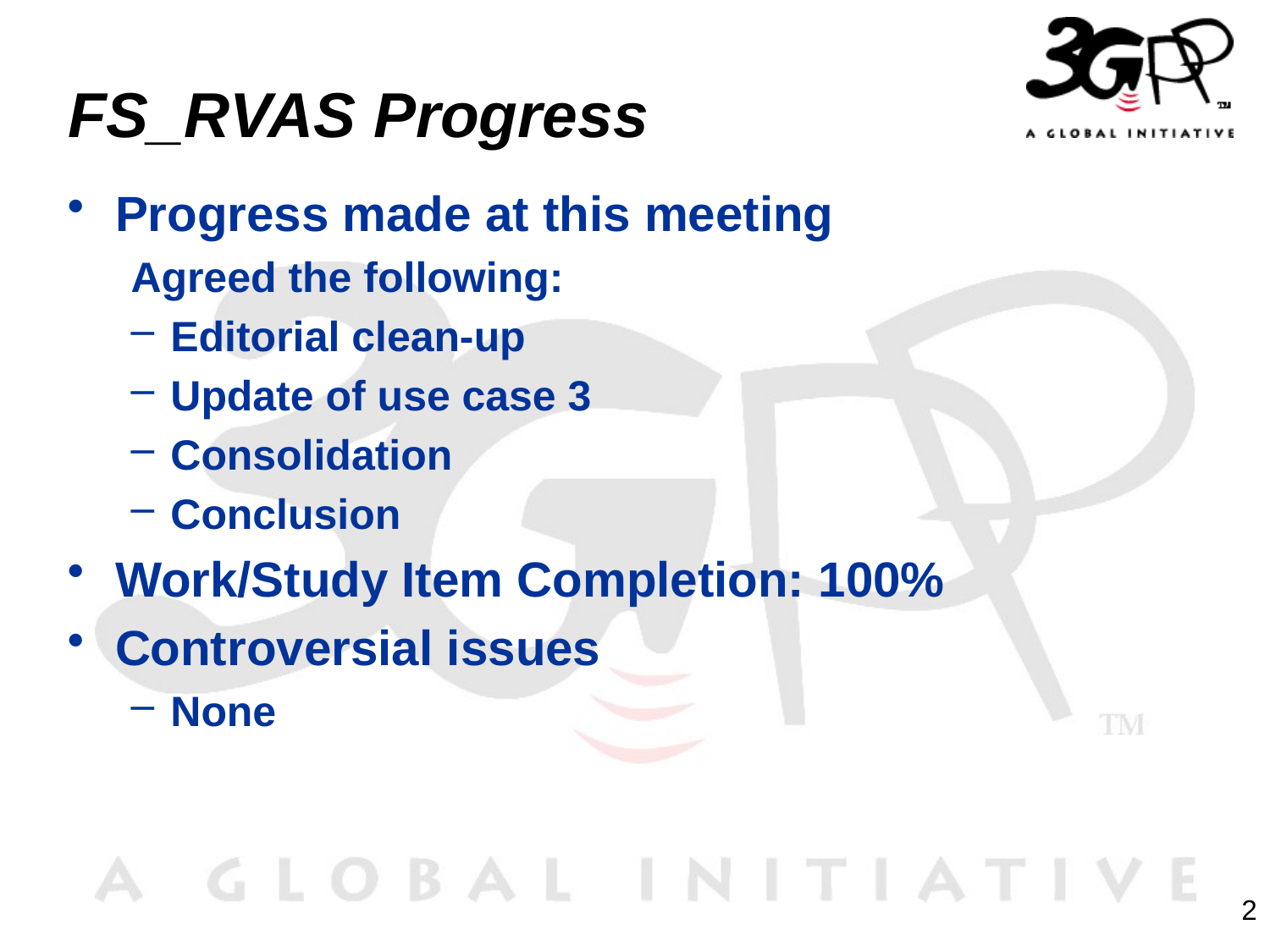

# FS_RVAS Progress
Progress made at this meeting
Agreed the following:
Editorial clean-up
Update of use case 3
Consolidation
Conclusion
Work/Study Item Completion: 100%
Controversial issues
None
2